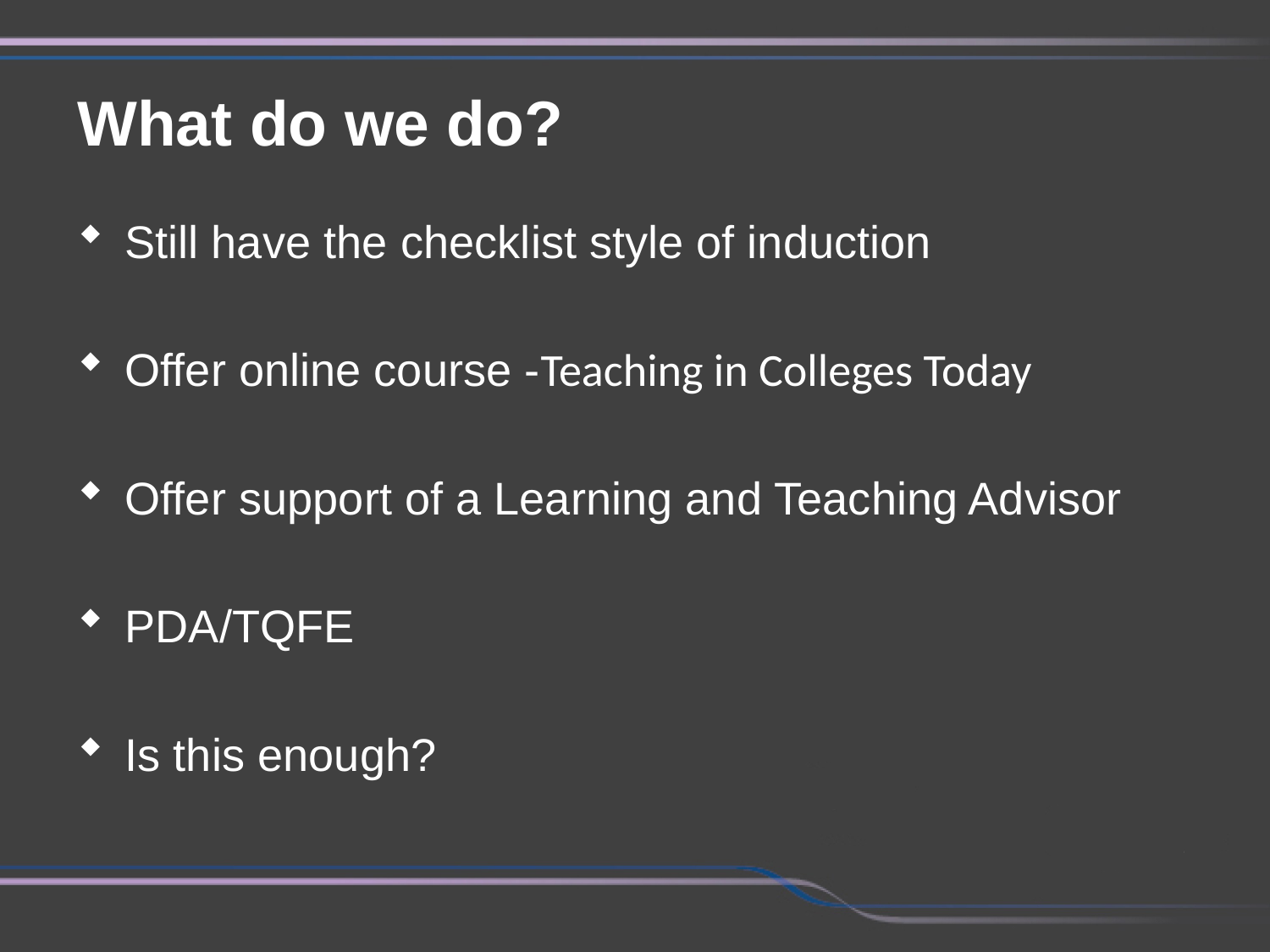

What do we do?
Still have the checklist style of induction

Offer online course -Teaching in Colleges Today

Offer support of a Learning and Teaching Advisor

PDA/TQFE

Is this enough?